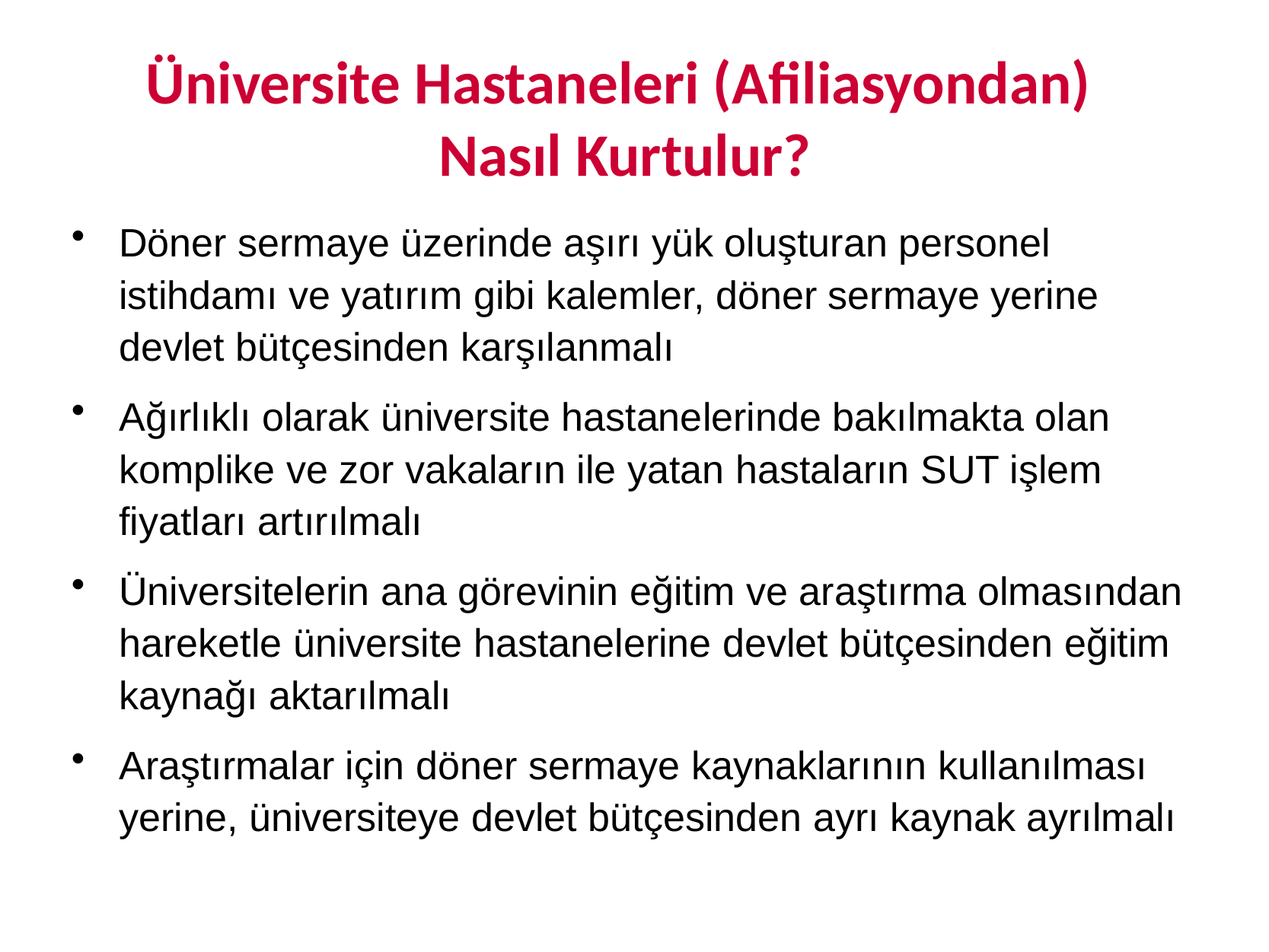

# Üniversite Hastaneleri (Afiliasyondan) Nasıl Kurtulur?
Döner sermaye üzerinde aşırı yük oluşturan personel istihdamı ve yatırım gibi kalemler, döner sermaye yerine devlet bütçesinden karşılanmalı
Ağırlıklı olarak üniversite hastanelerinde bakılmakta olan komplike ve zor vakaların ile yatan hastaların SUT işlem fiyatları artırılmalı
Üniversitelerin ana görevinin eğitim ve araştırma olmasından hareketle üniversite hastanelerine devlet bütçesinden eğitim kaynağı aktarılmalı
Araştırmalar için döner sermaye kaynaklarının kullanılması yerine, üniversiteye devlet bütçesinden ayrı kaynak ayrılmalı